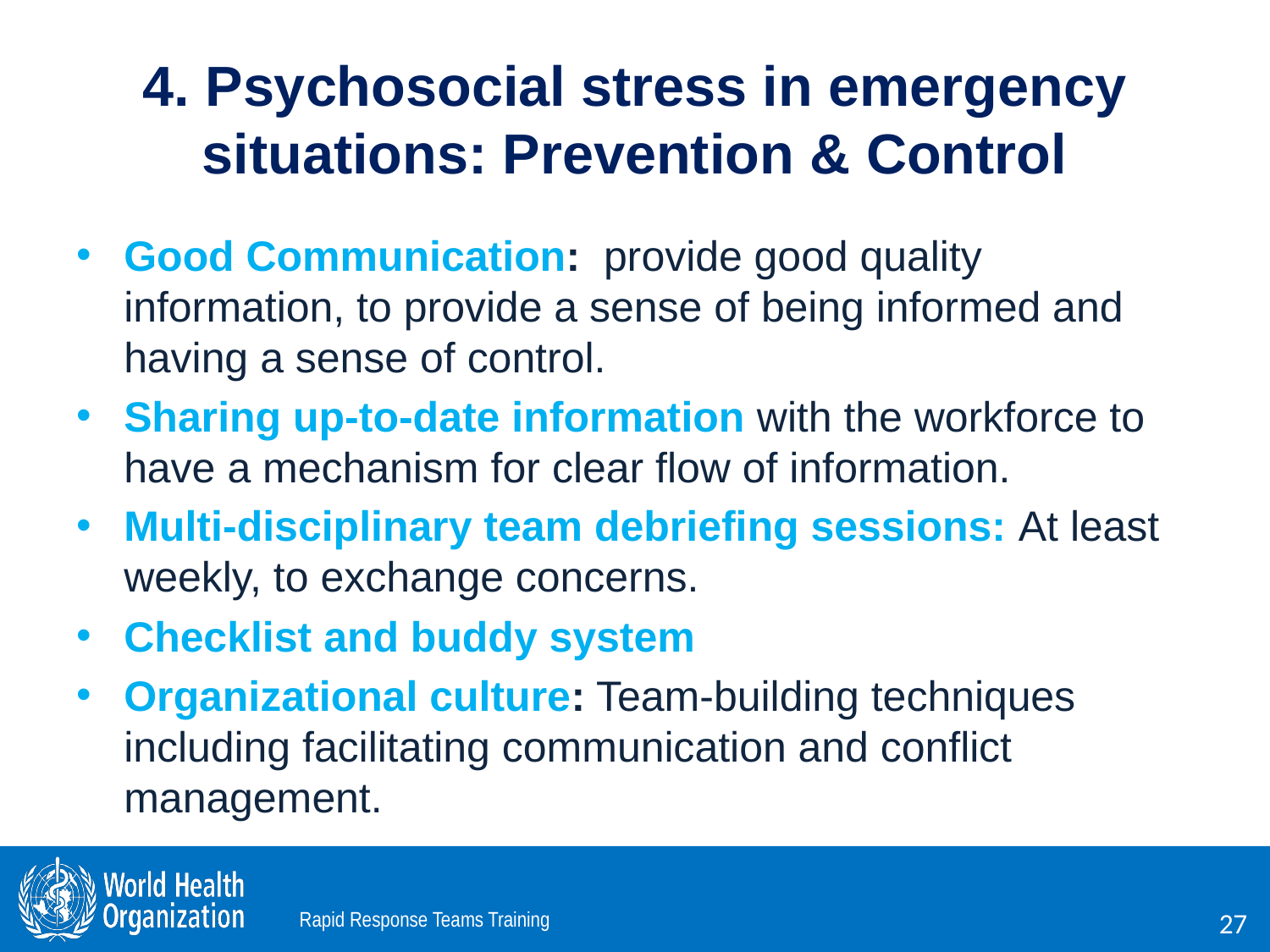

# 4. Psychosocial stress in emergency situations: Prevention & Control
Good Communication:  provide good quality information, to provide a sense of being informed and having a sense of control.
Sharing up-to-date information with the workforce to have a mechanism for clear flow of information.
Multi-disciplinary team debriefing sessions: At least weekly, to exchange concerns.
Checklist and buddy system
Organizational culture: Team-building techniques including facilitating communication and conflict management.